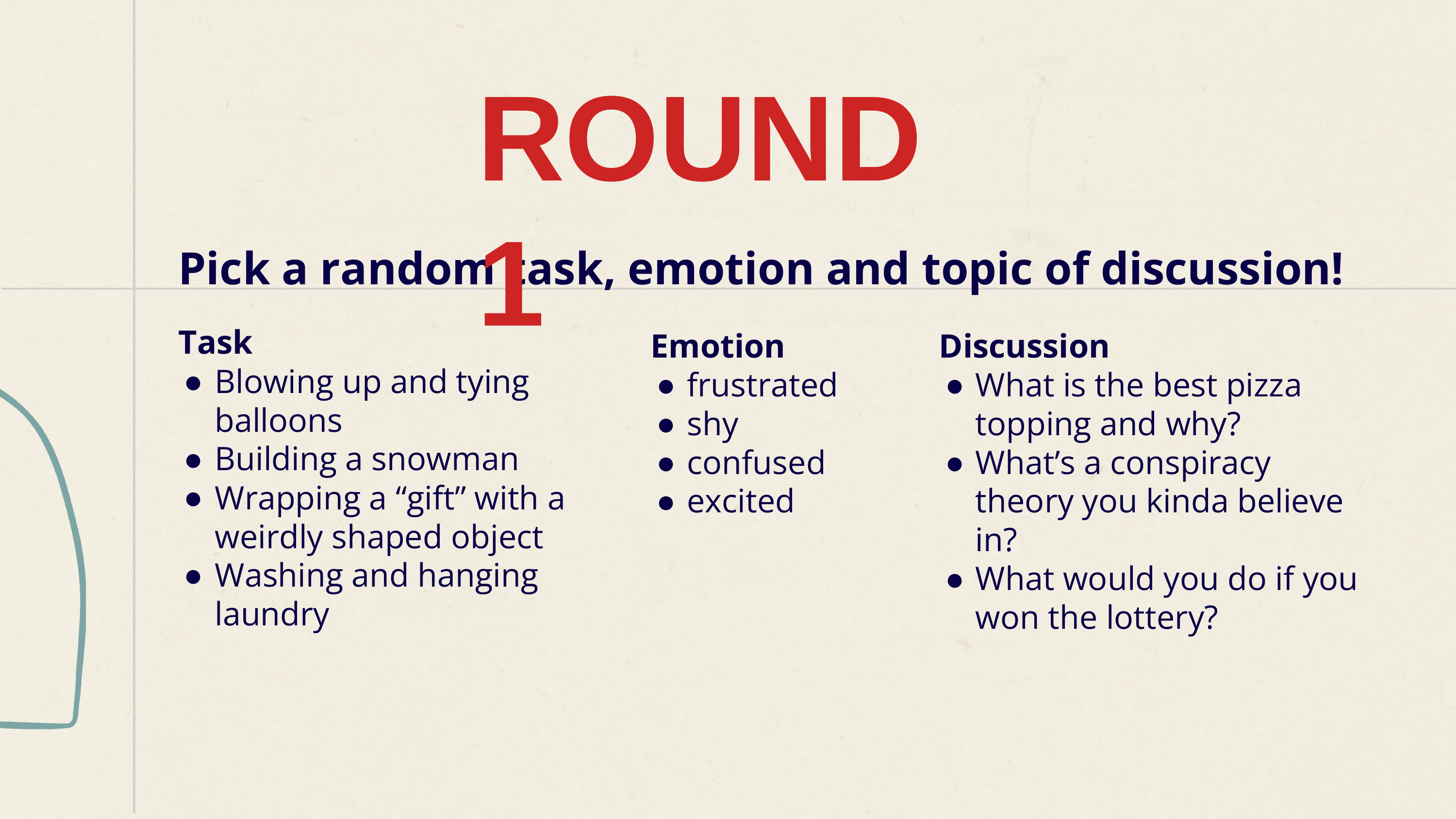

ROUND 1
Pick a random task, emotion and topic of discussion!
Task
Blowing up and tying balloons
Building a snowman
Wrapping a “gift” with a weirdly shaped object
Washing and hanging laundry
Emotion
frustrated
shy
confused
excited
Discussion
What is the best pizza topping and why?
What’s a conspiracy theory you kinda believe in?
What would you do if you won the lottery?